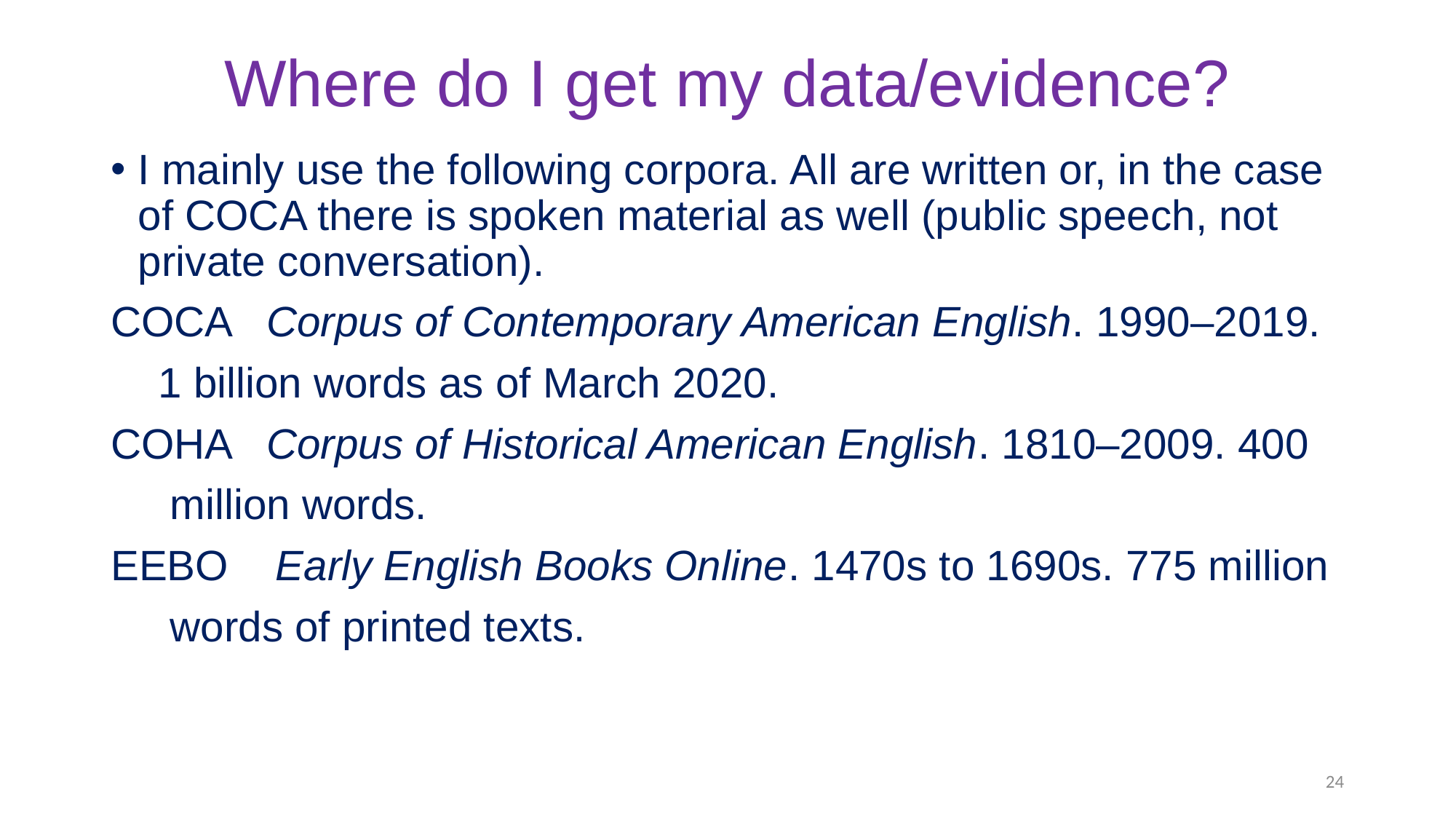

# Where do I get my data/evidence?
I mainly use the following corpora. All are written or, in the case of COCA there is spoken material as well (public speech, not private conversation).
COCA   Corpus of Contemporary American English. 1990–2019.
    1 billion words as of March 2020.
COHA   Corpus of Historical American English. 1810–2009. 400
     million words.
EEBO    Early English Books Online. 1470s to 1690s. 775 million
     words of printed texts.

24